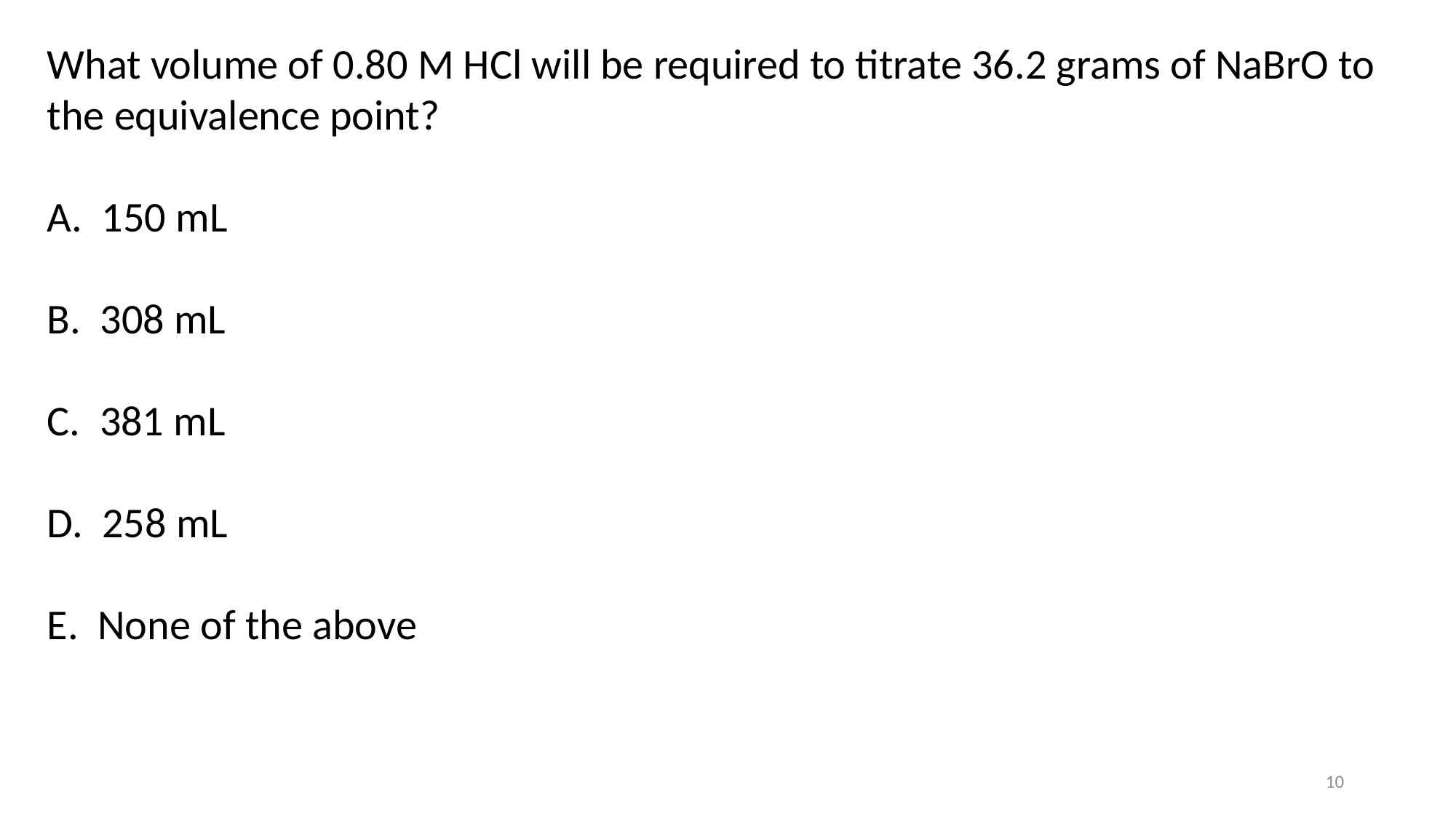

What volume of 0.80 M HCl will be required to titrate 36.2 grams of NaBrO to the equivalence point?

A.  150 mL

B.  308 mL

C.  381 mL

D.  258 mL

E.  None of the above

10